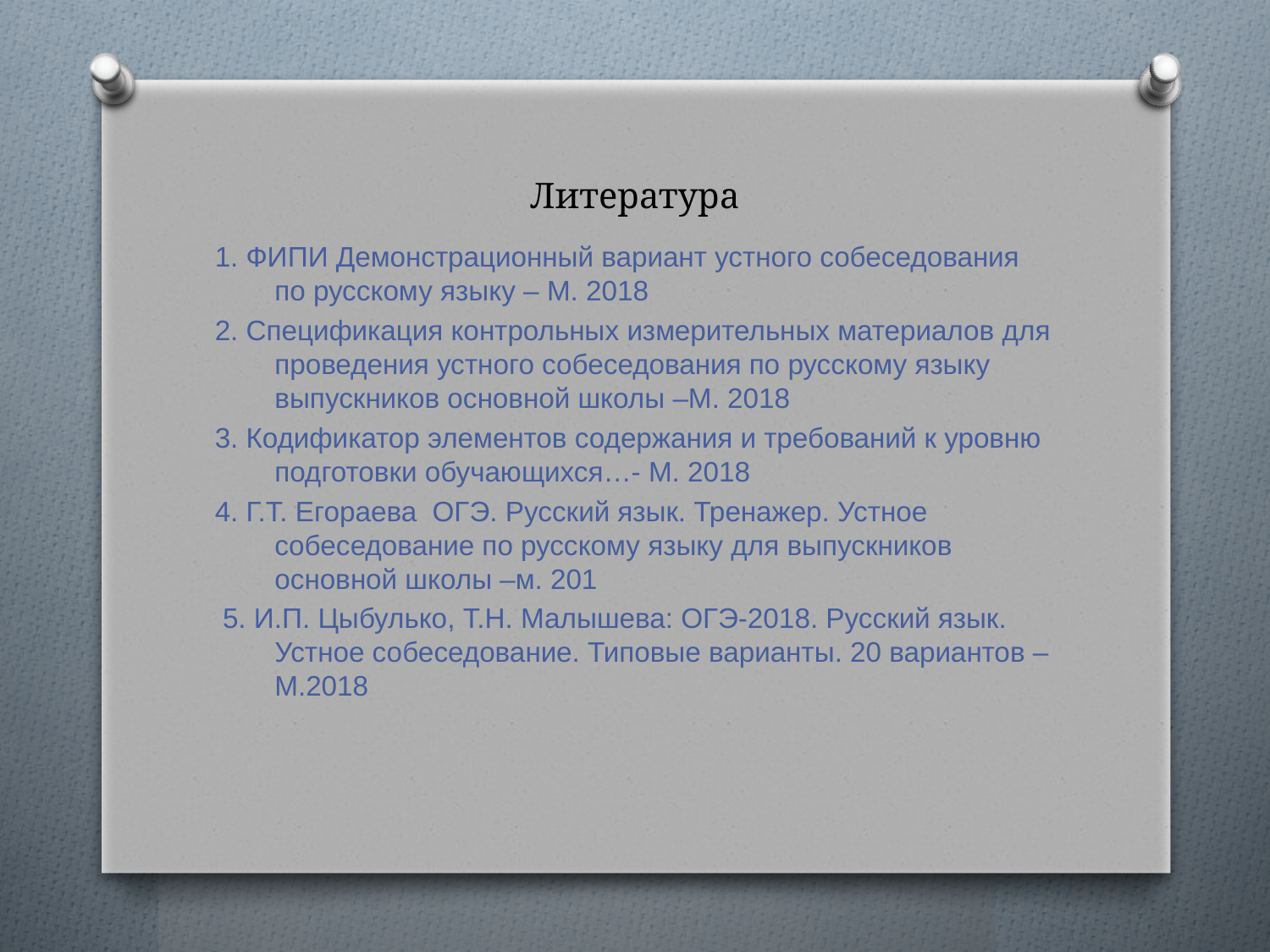

# Литература
1. ФИПИ Демонстрационный вариант устного собеседования по русскому языку – М. 2018
2. Спецификация контрольных измерительных материалов для проведения устного собеседования по русскому языку выпускников основной школы –М. 2018
3. Кодификатор элементов содержания и требований к уровню подготовки обучающихся…- М. 2018
4. Г.Т. Егораева  ОГЭ. Русский язык. Тренажер. Устное собеседование по русскому языку для выпускников основной школы –м. 201
 5. И.П. Цыбулько, Т.Н. Малышева: ОГЭ-2018. Русский язык. Устное собеседование. Типовые варианты. 20 вариантов – М.2018